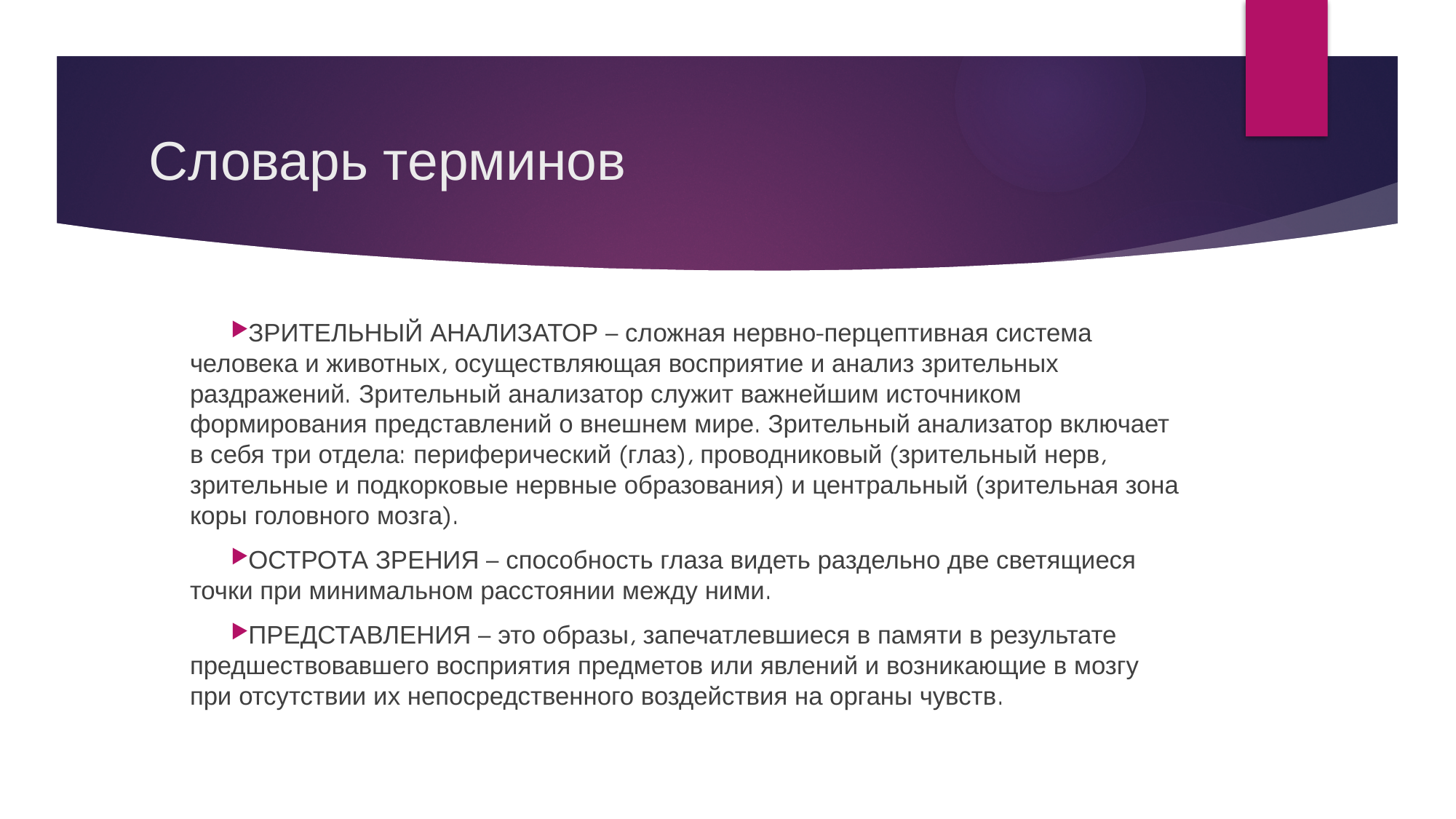

# Словарь терминов
ЗРИТЕЛЬНЫЙ АНАЛИЗАТОР – сложная нервно-перцептивная система человека и животных, осуществляющая восприятие и анализ зрительных раздражений. Зрительный анализатор служит важнейшим источником формирования представлений о внешнем мире. Зрительный анализатор включает в себя три отдела: периферический (глаз), проводниковый (зрительный нерв, зрительные и подкорковые нервные образования) и центральный (зрительная зона коры головного мозга).
ОСТРОТА ЗРЕНИЯ – способность глаза видеть раздельно две светящиеся точки при минимальном расстоянии между ними.
ПРЕДСТАВЛЕНИЯ – это образы, запечатлевшиеся в памяти в результате предшествовавшего восприятия предметов или явлений и возникающие в мозгу при отсутствии их непосредственного воздействия на органы чувств.